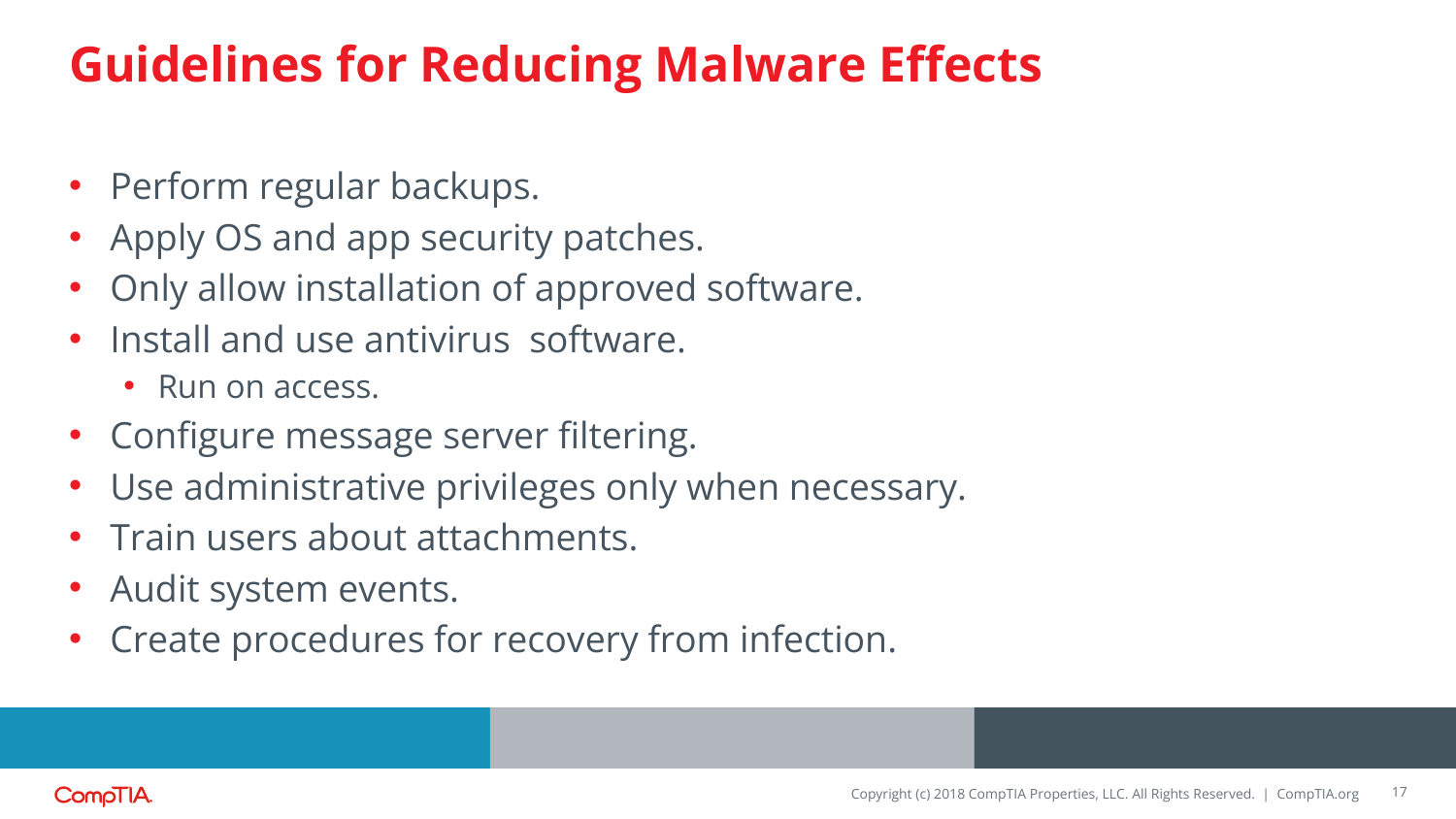

# Guidelines for Reducing Malware Effects
Perform regular backups.
Apply OS and app security patches.
Only allow installation of approved software.
Install and use antivirus  software.
Run on access.
Configure message server filtering.
Use administrative privileges only when necessary.
Train users about attachments.
Audit system events.
Create procedures for recovery from infection.
17